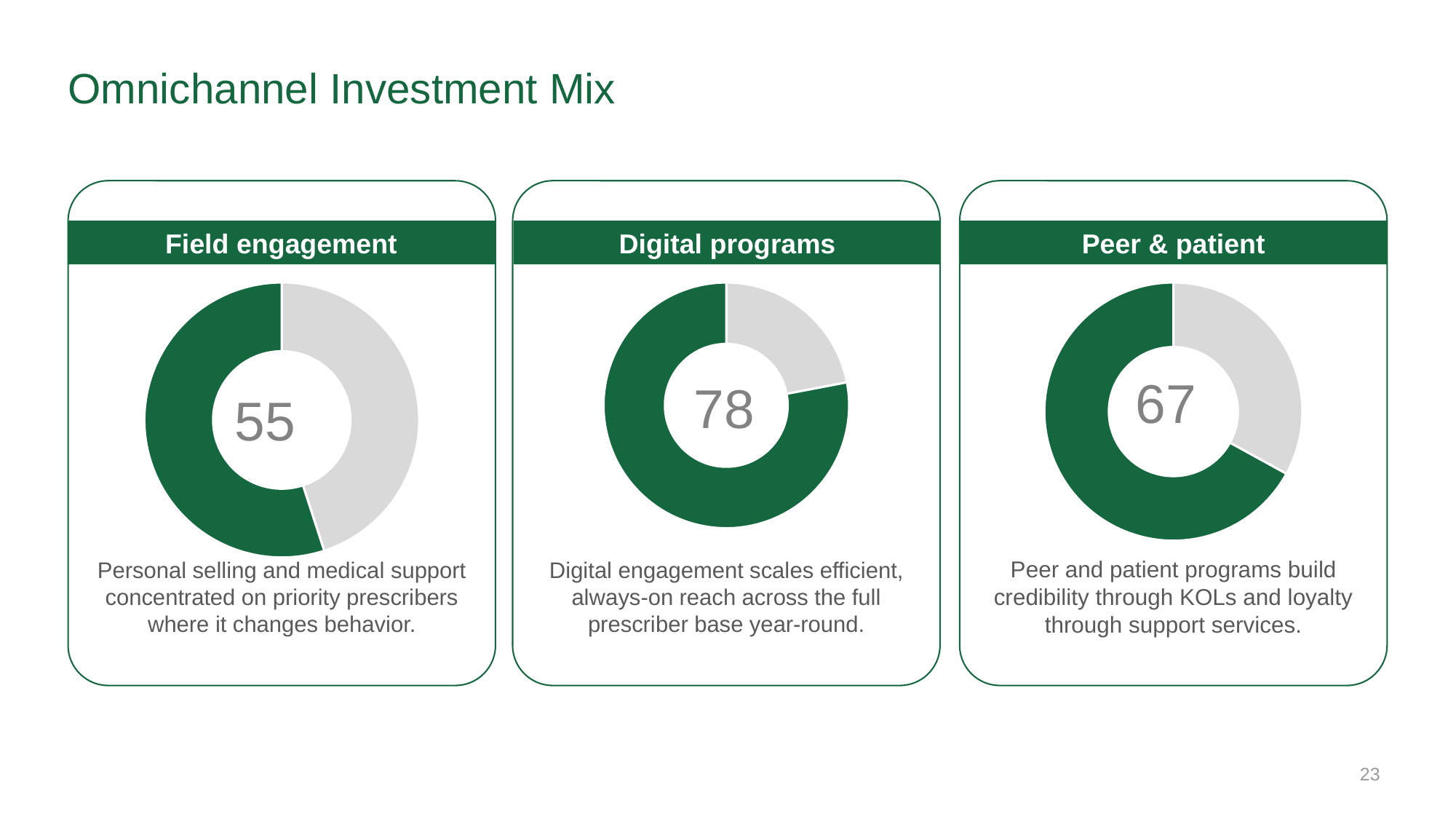

# Omnichannel Investment Mix

Field engagement
Digital programs
Peer & patient

### Chart

| Category | Field |
|---|---|
| Field | 45.0 |
| Other | 55.0 |

### Chart

| Category | Peer |
|---|---|
| Peer | 22.0 |
| Other | 78.0 |

### Chart

| Category | Digital |
|---|---|
| Digital | 33.0 |
| Other | 67.0 |
Personal selling and medical support concentrated on priority prescribers where it changes behavior.
Digital engagement scales efficient, always-on reach across the full prescriber base year-round.
Peer and patient programs build credibility through KOLs and loyalty through support services.
23